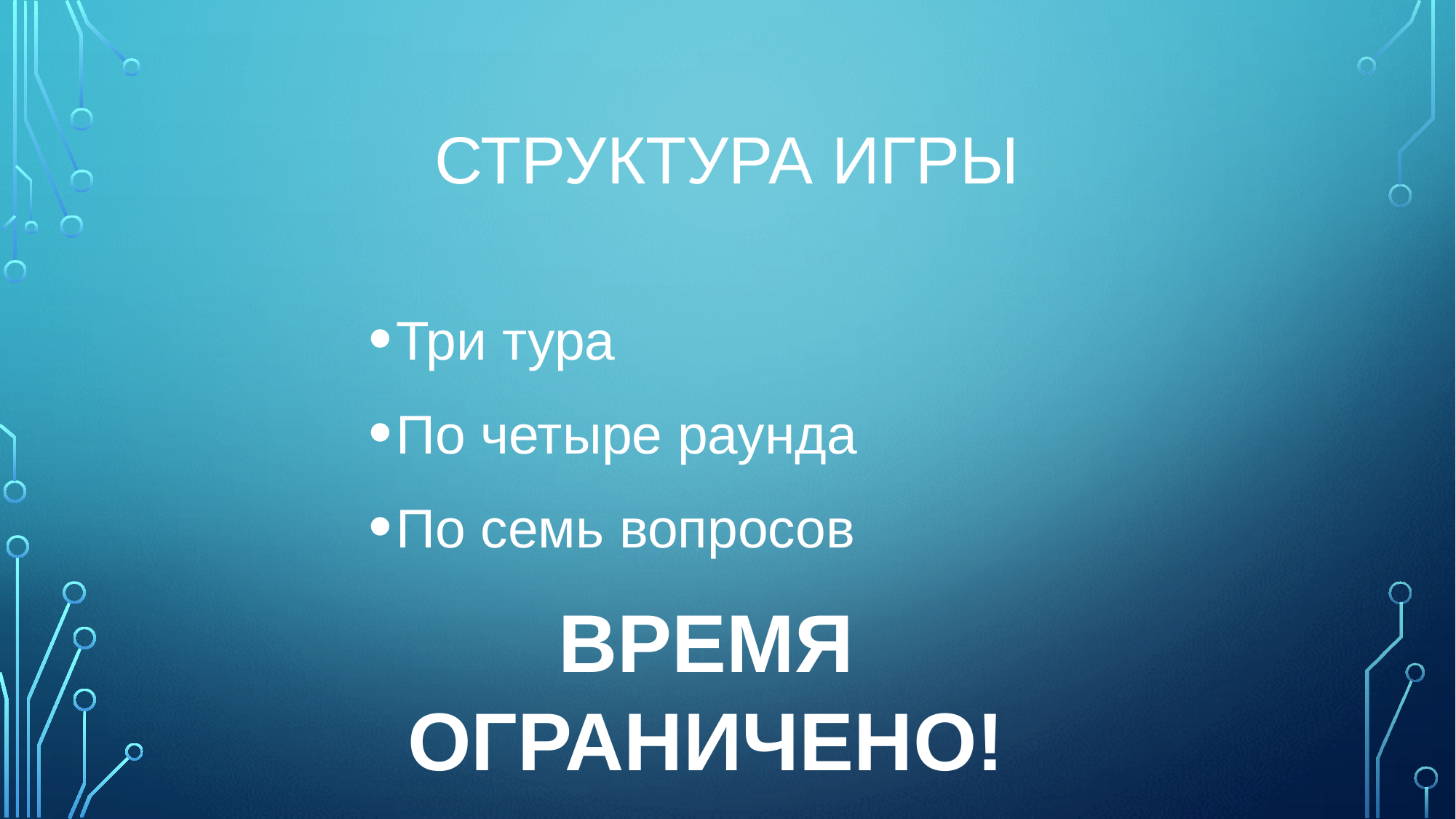

# Структура игры
Три тура
По четыре раунда
По семь вопросов
ВРЕМЯ ОГРАНИЧЕНО!